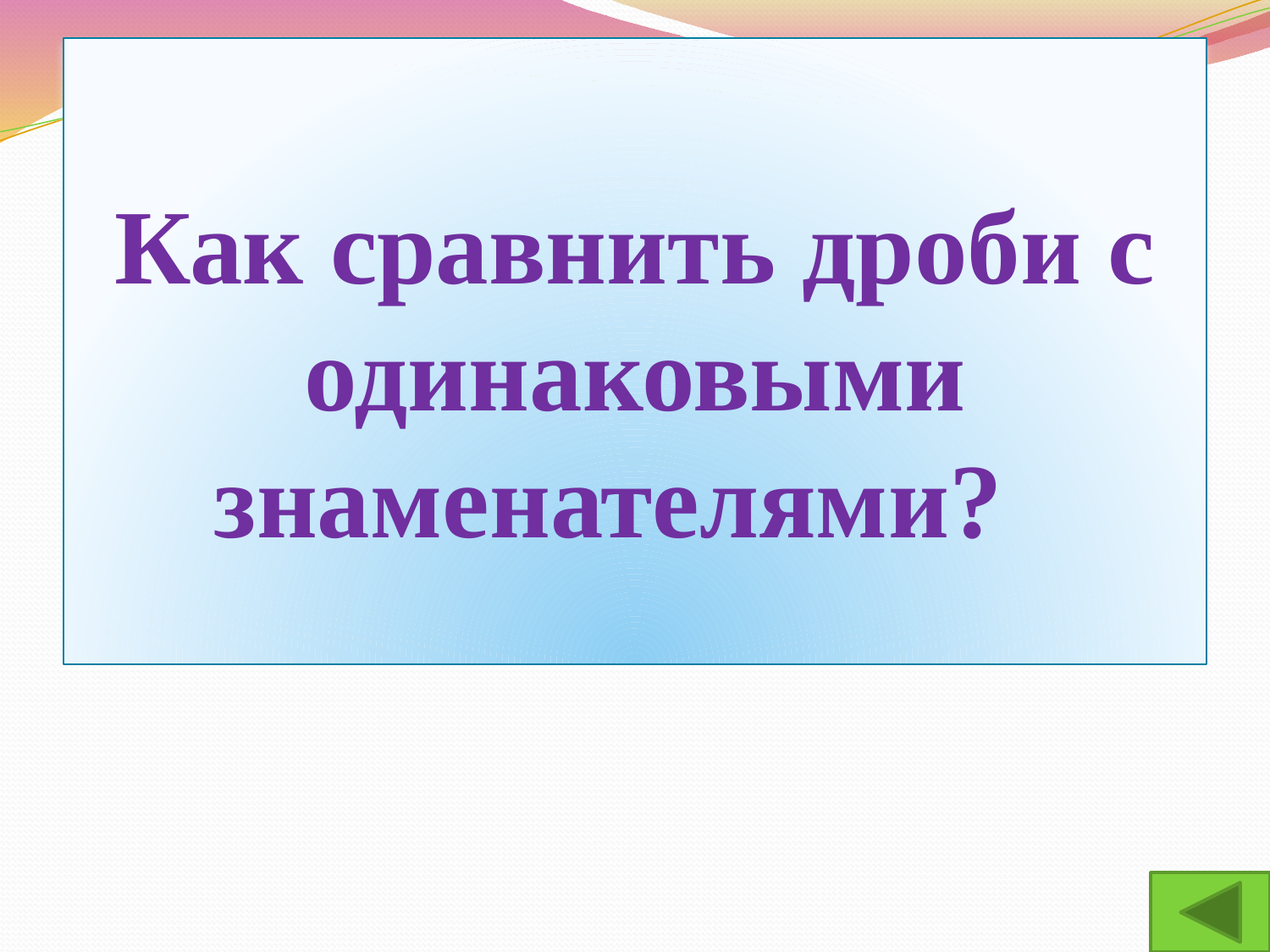

# Как сравнить дроби с одинаковыми знаменателями?